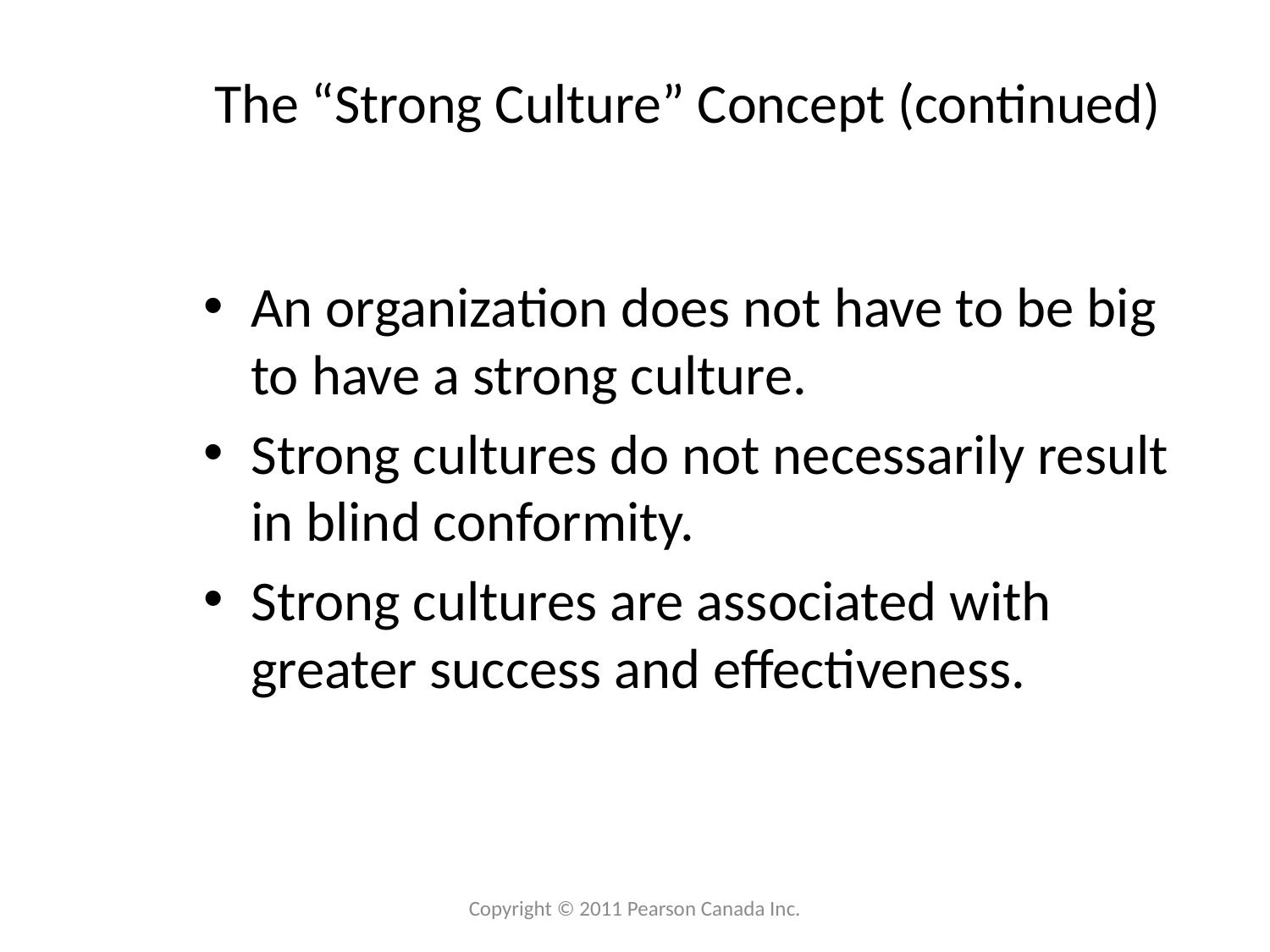

# The “Strong Culture” Concept (continued)
An organization does not have to be big to have a strong culture.
Strong cultures do not necessarily result in blind conformity.
Strong cultures are associated with greater success and effectiveness.
Copyright © 2011 Pearson Canada Inc.